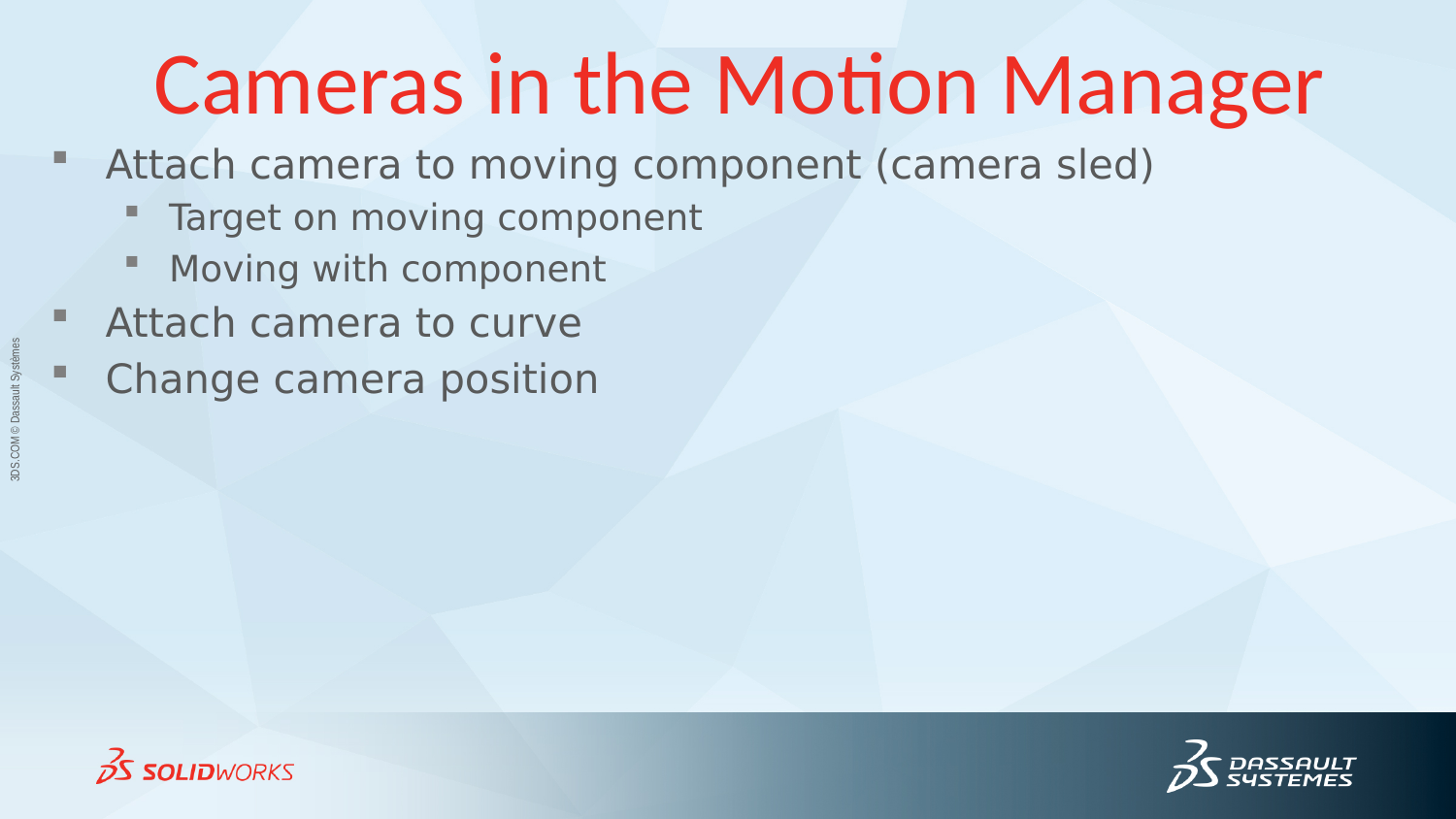

# Cameras in the Motion Manager
Attach camera to moving component (camera sled)
Target on moving component
Moving with component
Attach camera to curve
Change camera position